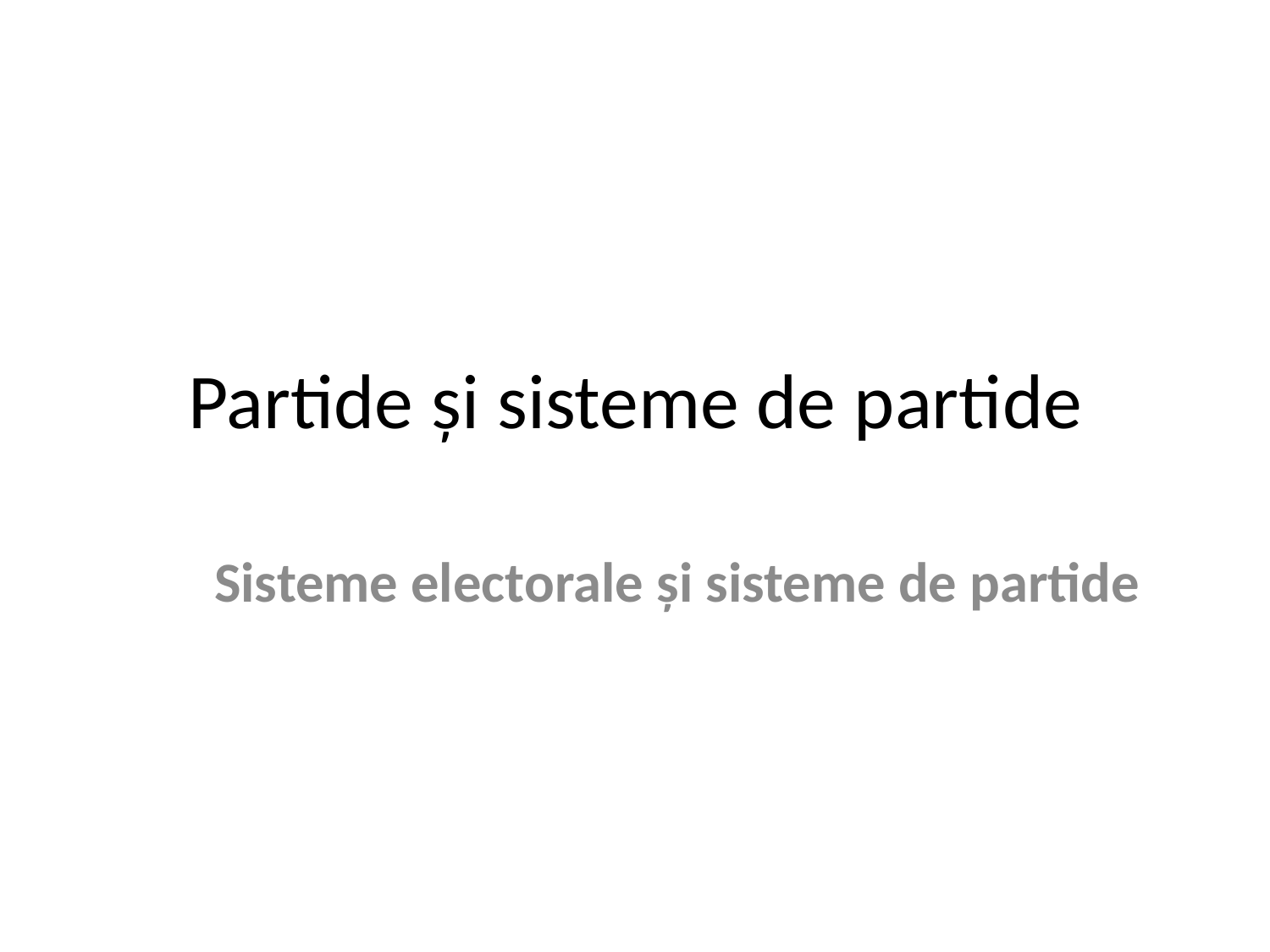

# Partide și sisteme de partide
Sisteme electorale și sisteme de partide